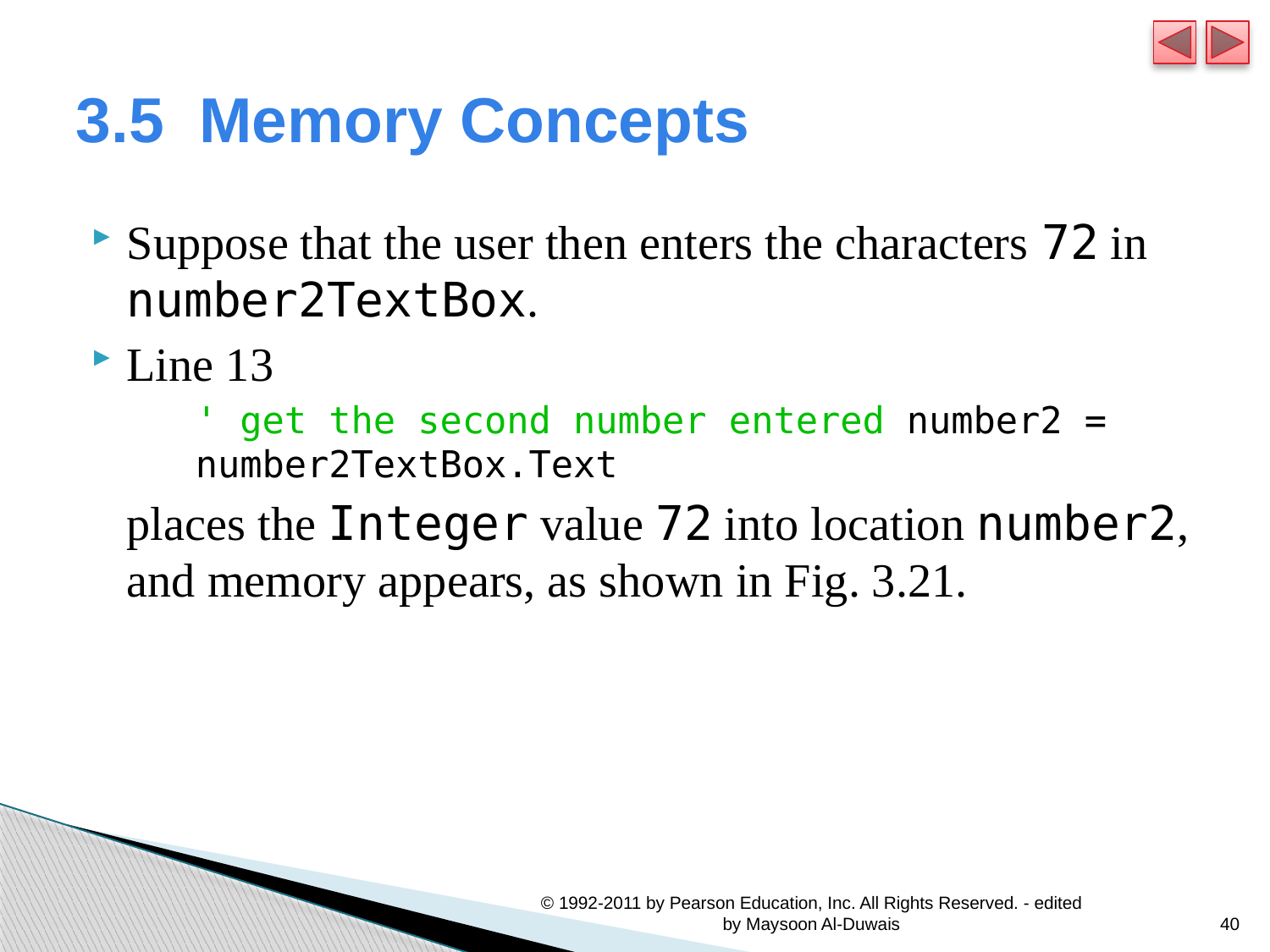

# 3.5  Memory Concepts
Suppose that the user then enters the characters 72 in number2TextBox.
Line 13
	' get the second number entered number2 = number2TextBox.Text
	places the Integer value 72 into location number2, and memory appears, as shown in Fig. 3.21.
© 1992-2011 by Pearson Education, Inc. All Rights Reserved. - edited by Maysoon Al-Duwais
40